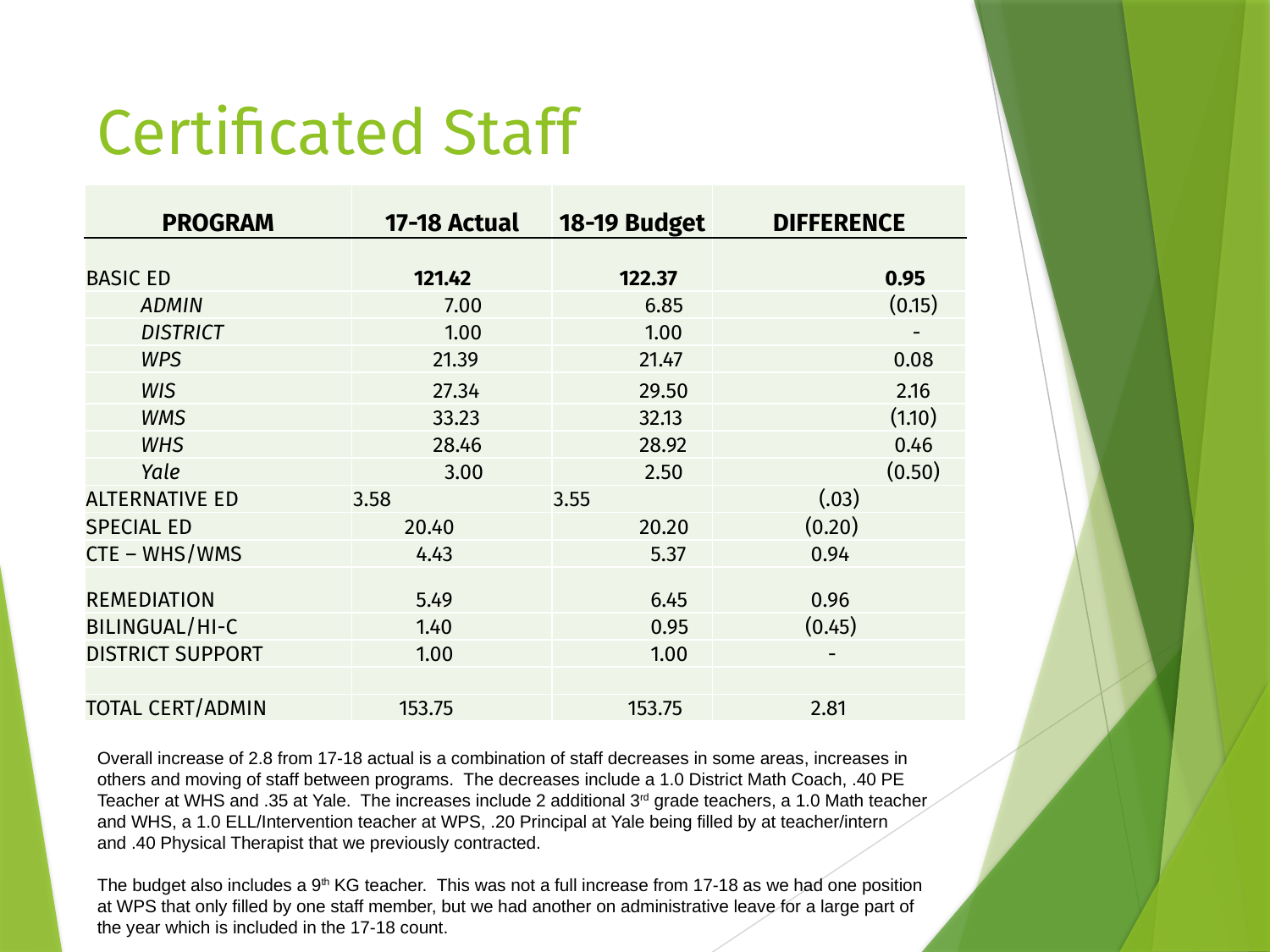

# Certificated Staff
| PROGRAM | 17-18 Actual | 18-19 Budget | DIFFERENCE |
| --- | --- | --- | --- |
| BASIC ED | 121.42 | 122.37 | 0.95 |
| ADMIN | 7.00 | 6.85 | (0.15) |
| DISTRICT | 1.00 | 1.00 | - |
| WPS | 21.39 | 21.47 | 0.08 |
| WIS | 27.34 | 29.50 | 2.16 |
| WMS | 33.23 | 32.13 | (1.10) |
| WHS | 28.46 | 28.92 | 0.46 |
| Yale | 3.00 | 2.50 | (0.50) |
| ALTERNATIVE ED | 3.58 | 3.55 | (.03) |
| SPECIAL ED | 20.40 | 20.20 | (0.20) |
| CTE – WHS/WMS | 4.43 | 5.37 | 0.94 |
| REMEDIATION | 5.49 | 6.45 | 0.96 |
| BILINGUAL/HI-C | 1.40 | 0.95 | (0.45) |
| DISTRICT SUPPORT | 1.00 | 1.00 | - |
|  |  |  |  |
| TOTAL CERT/ADMIN | 153.75 | 153.75 | 2.81 |
Overall increase of 2.8 from 17-18 actual is a combination of staff decreases in some areas, increases in others and moving of staff between programs.  The decreases include a 1.0 District Math Coach, .40 PE Teacher at WHS and .35 at Yale.  The increases include 2 additional 3rd grade teachers, a 1.0 Math teacher and WHS, a 1.0 ELL/Intervention teacher at WPS, .20 Principal at Yale being filled by at teacher/intern and .40 Physical Therapist that we previously contracted.

The budget also includes a 9th KG teacher.  This was not a full increase from 17-18 as we had one position at WPS that only filled by one staff member, but we had another on administrative leave for a large part of the year which is included in the 17-18 count.